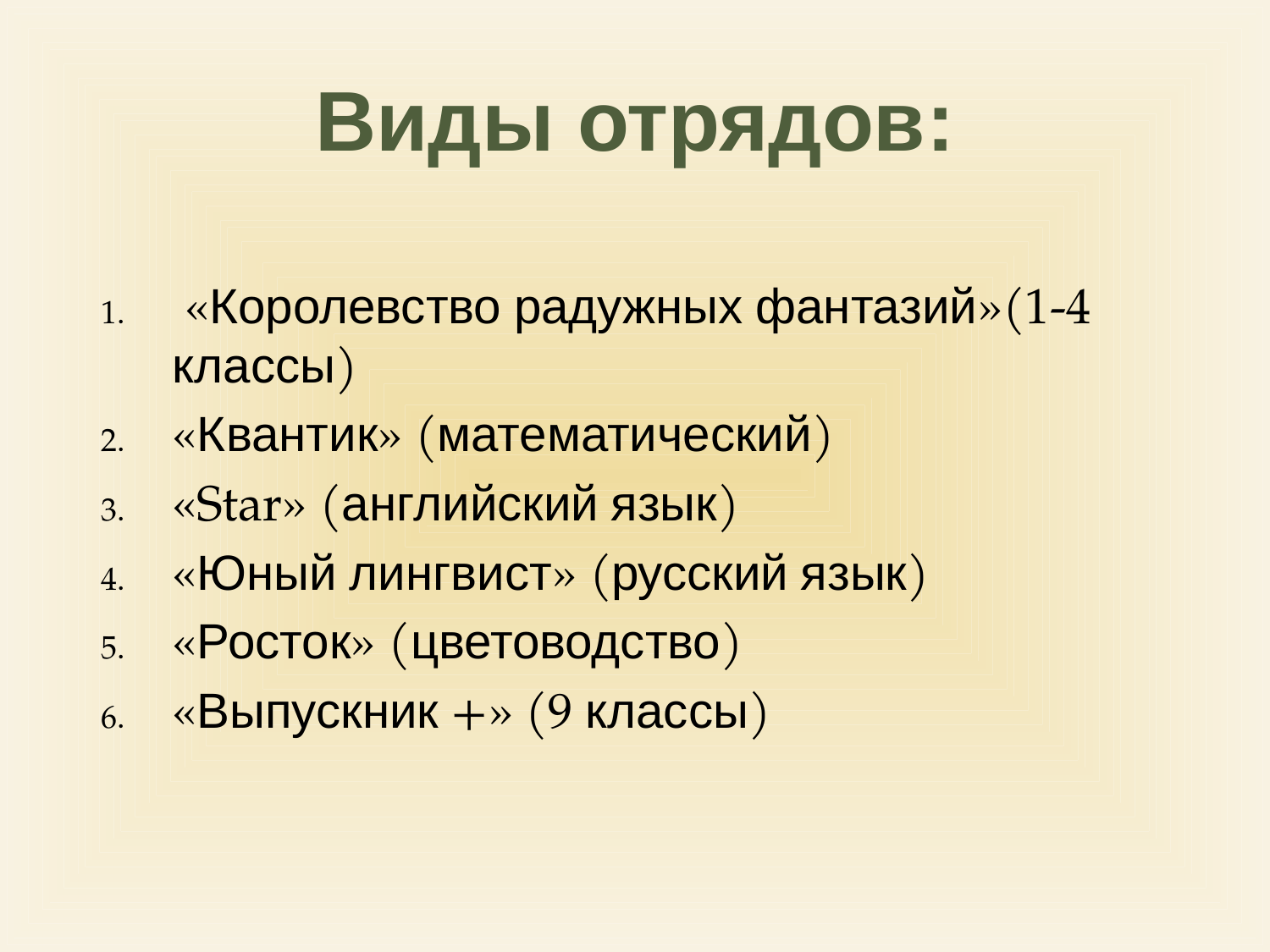

# Виды отрядов:
 «Королевство радужных фантазий»(1-4 классы)
«Квантик» (математический)
«Star» (английский язык)
«Юный лингвист» (русский язык)
«Росток» (цветоводство)
«Выпускник +» (9 классы)